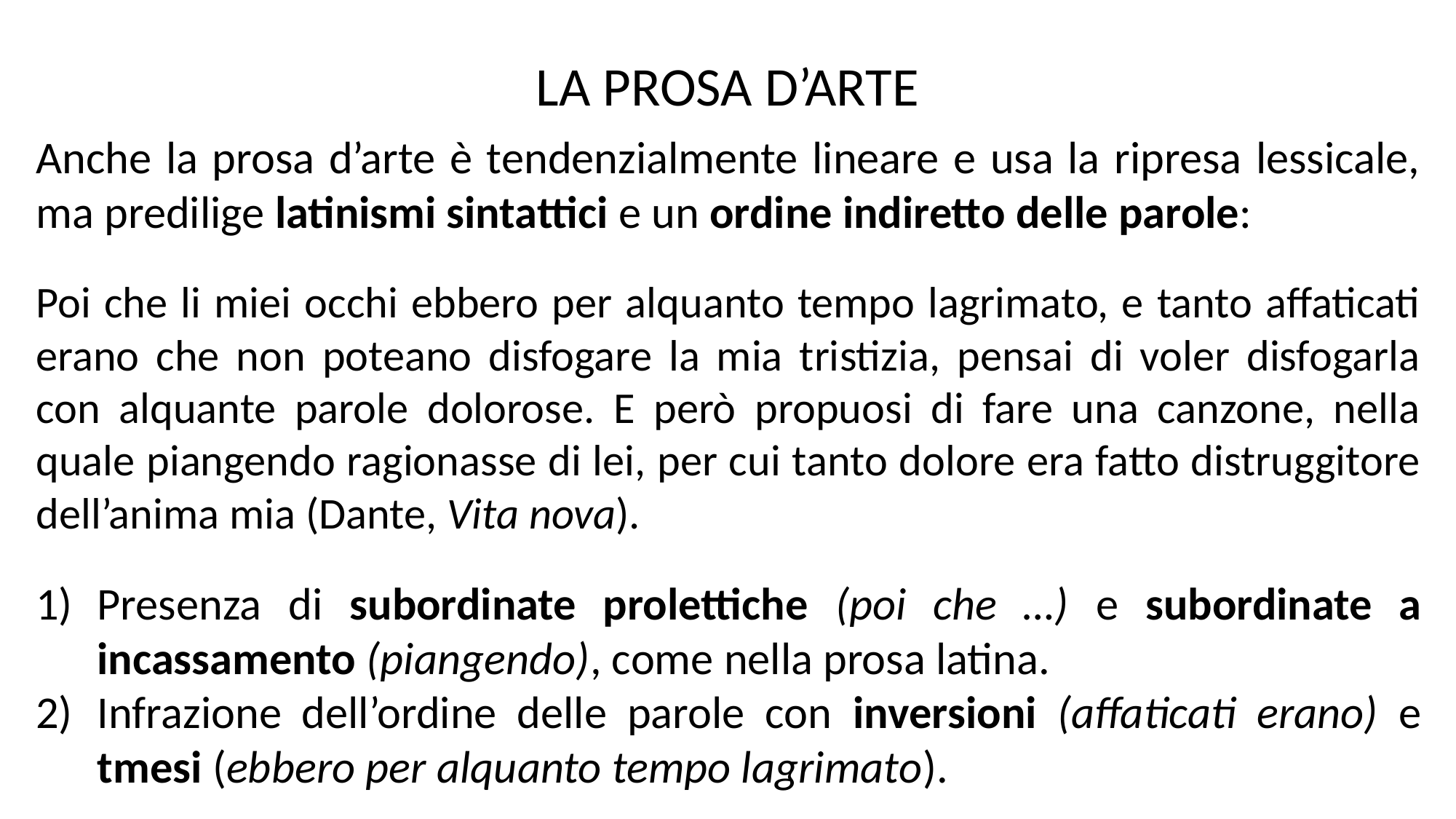

LA PROSA D’ARTE
Anche la prosa d’arte è tendenzialmente lineare e usa la ripresa lessicale, ma predilige latinismi sintattici e un ordine indiretto delle parole:

Poi che li miei occhi ebbero per alquanto tempo lagrimato, e tanto affaticati erano che non poteano disfogare la mia tristizia, pensai di voler disfogarla con alquante parole dolorose. E però propuosi di fare una canzone, nella quale piangendo ragionasse di lei, per cui tanto dolore era fatto distruggitore dell’anima mia (Dante, Vita nova).

Presenza di subordinate prolettiche (poi che …) e subordinate a incassamento (piangendo), come nella prosa latina.
Infrazione dell’ordine delle parole con inversioni (affaticati erano) e tmesi (ebbero per alquanto tempo lagrimato).